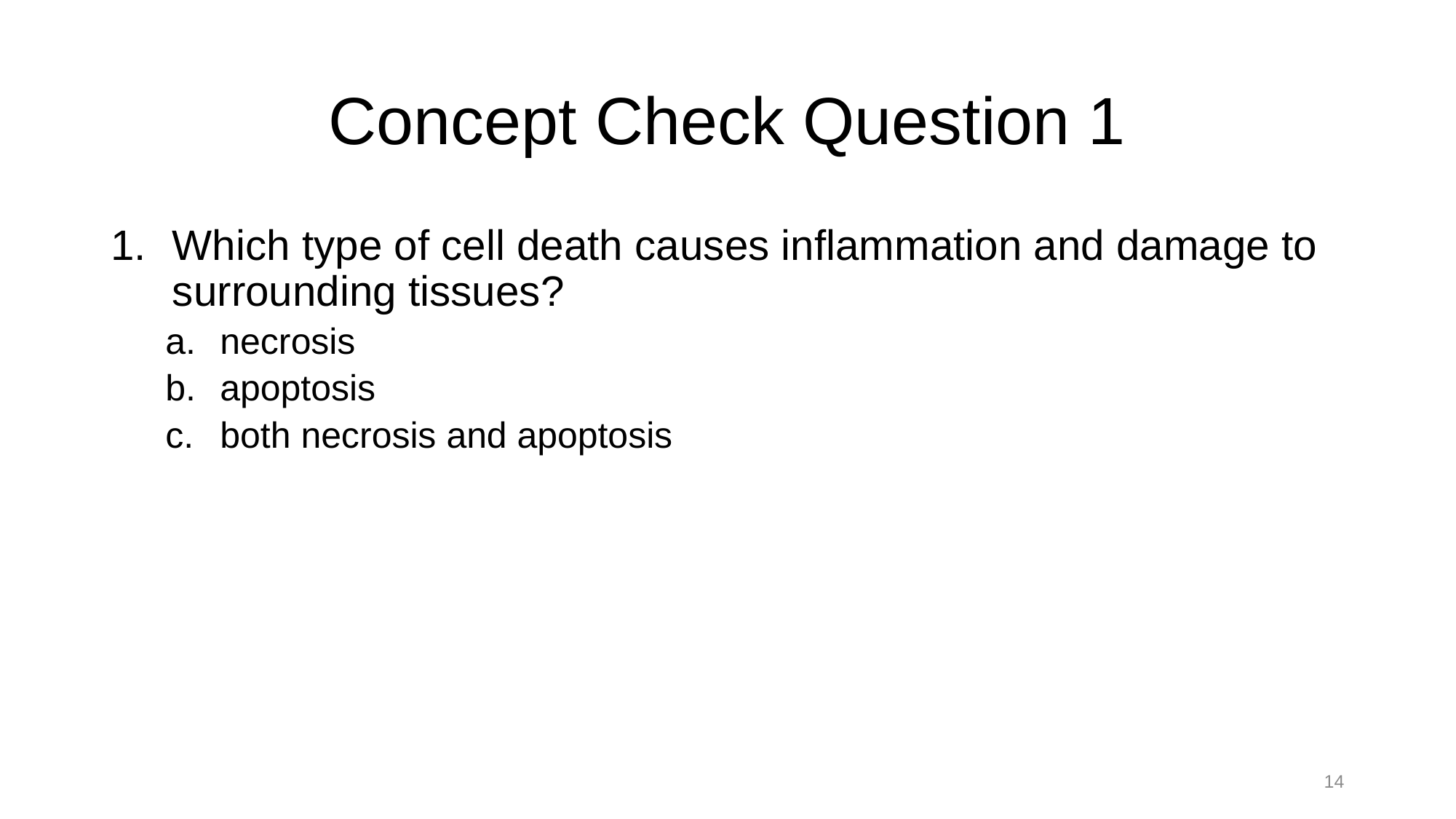

# Concept Check Question 1
Which type of cell death causes inflammation and damage to surrounding tissues?
necrosis
apoptosis
both necrosis and apoptosis

14